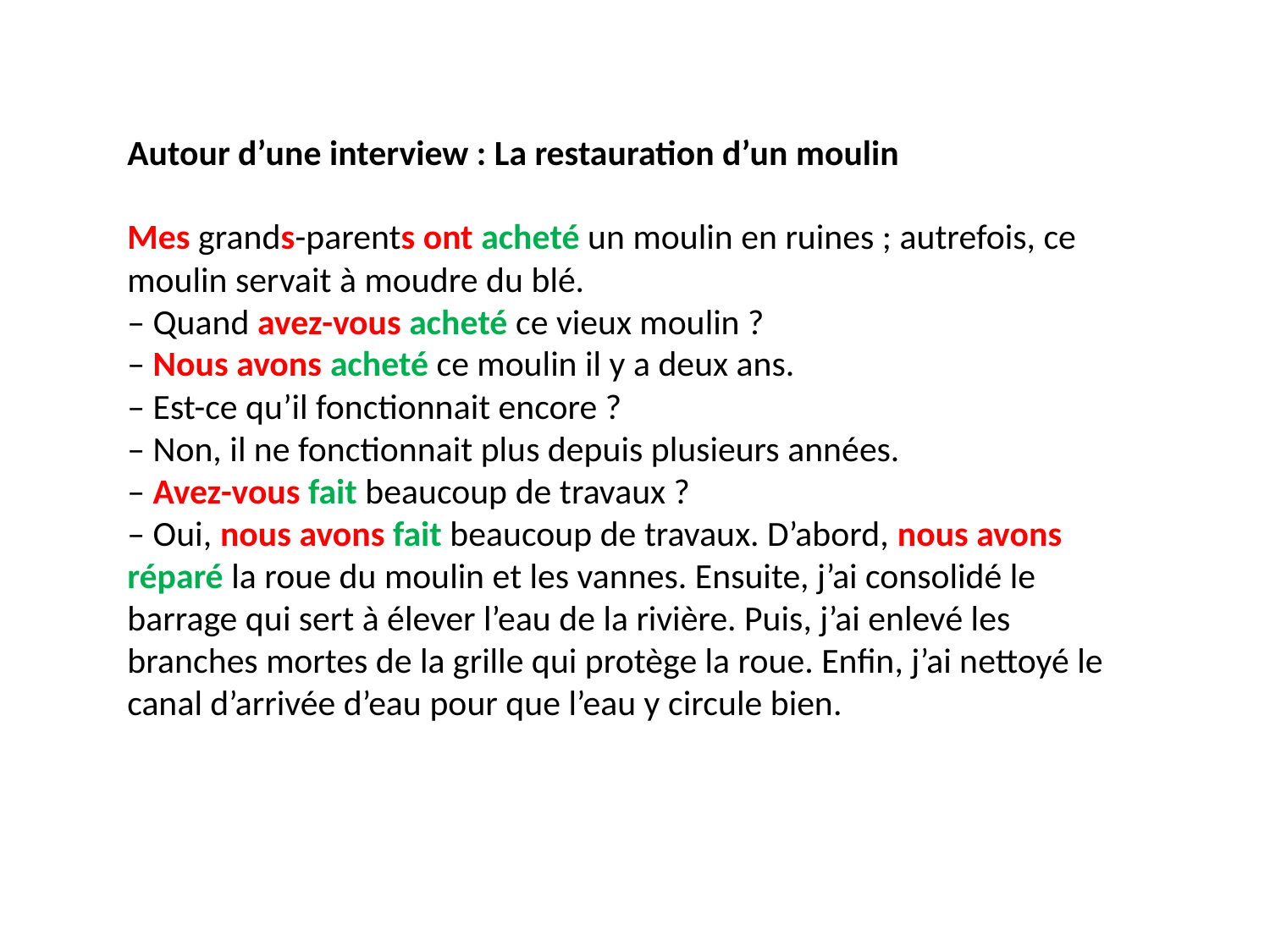

Autour d’une interview : La restauration d’un moulin

Mes grands-parents ont acheté un moulin en ruines ; autrefois, ce moulin servait à moudre du blé.
– Quand avez-vous acheté ce vieux moulin ?
– Nous avons acheté ce moulin il y a deux ans.
– Est-ce qu’il fonctionnait encore ?
– Non, il ne fonctionnait plus depuis plusieurs années.
– Avez-vous fait beaucoup de travaux ?
– Oui, nous avons fait beaucoup de travaux. D’abord, nous avons réparé la roue du moulin et les vannes. Ensuite, j’ai consolidé le barrage qui sert à élever l’eau de la rivière. Puis, j’ai enlevé les branches mortes de la grille qui protège la roue. Enfin, j’ai nettoyé le canal d’arrivée d’eau pour que l’eau y circule bien.